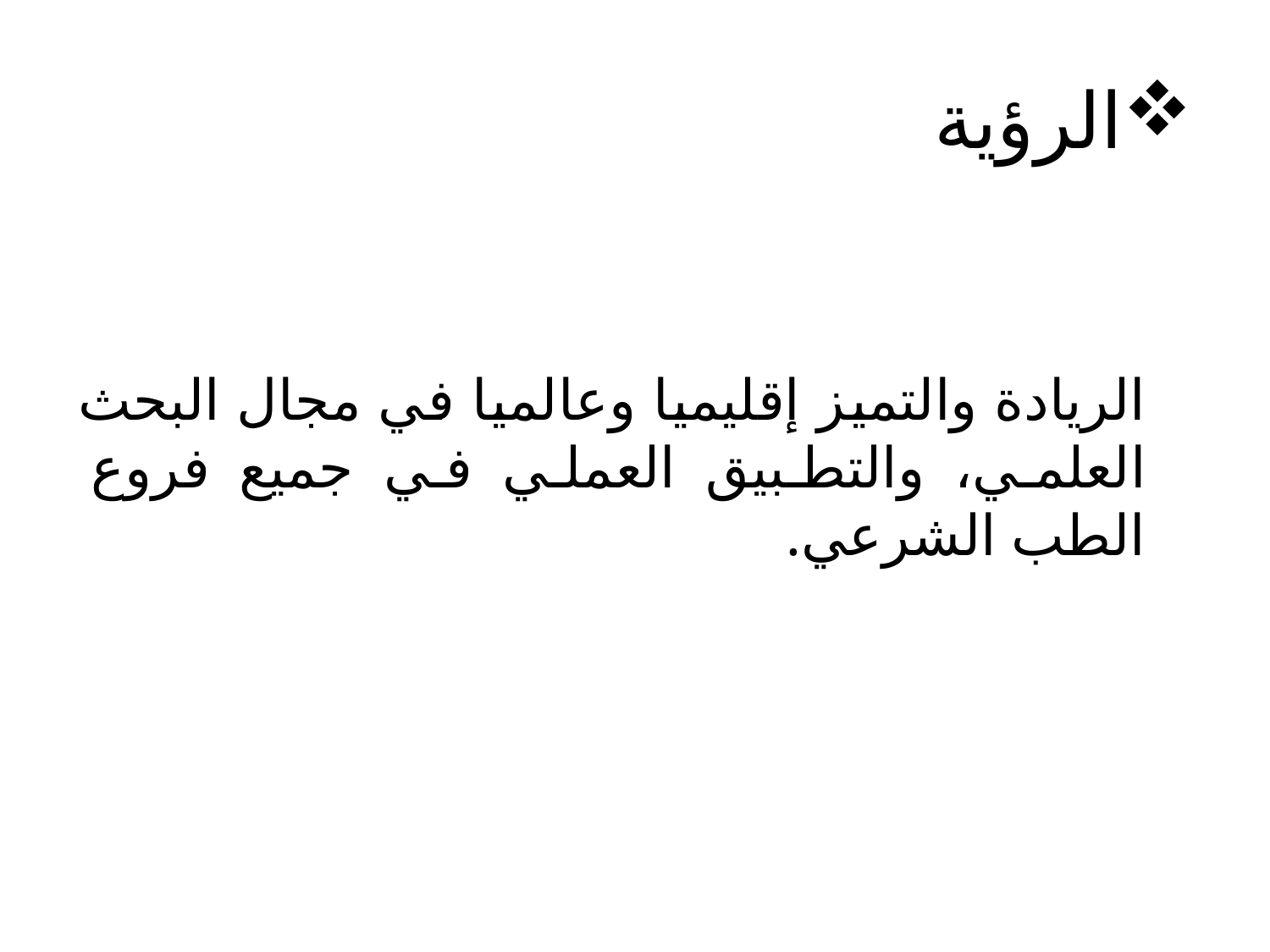

# الرؤية
الريادة والتميز إقليميا وعالميا في مجال البحث العلمي، والتطبيق العملي في جميع فروع الطب الشرعي.